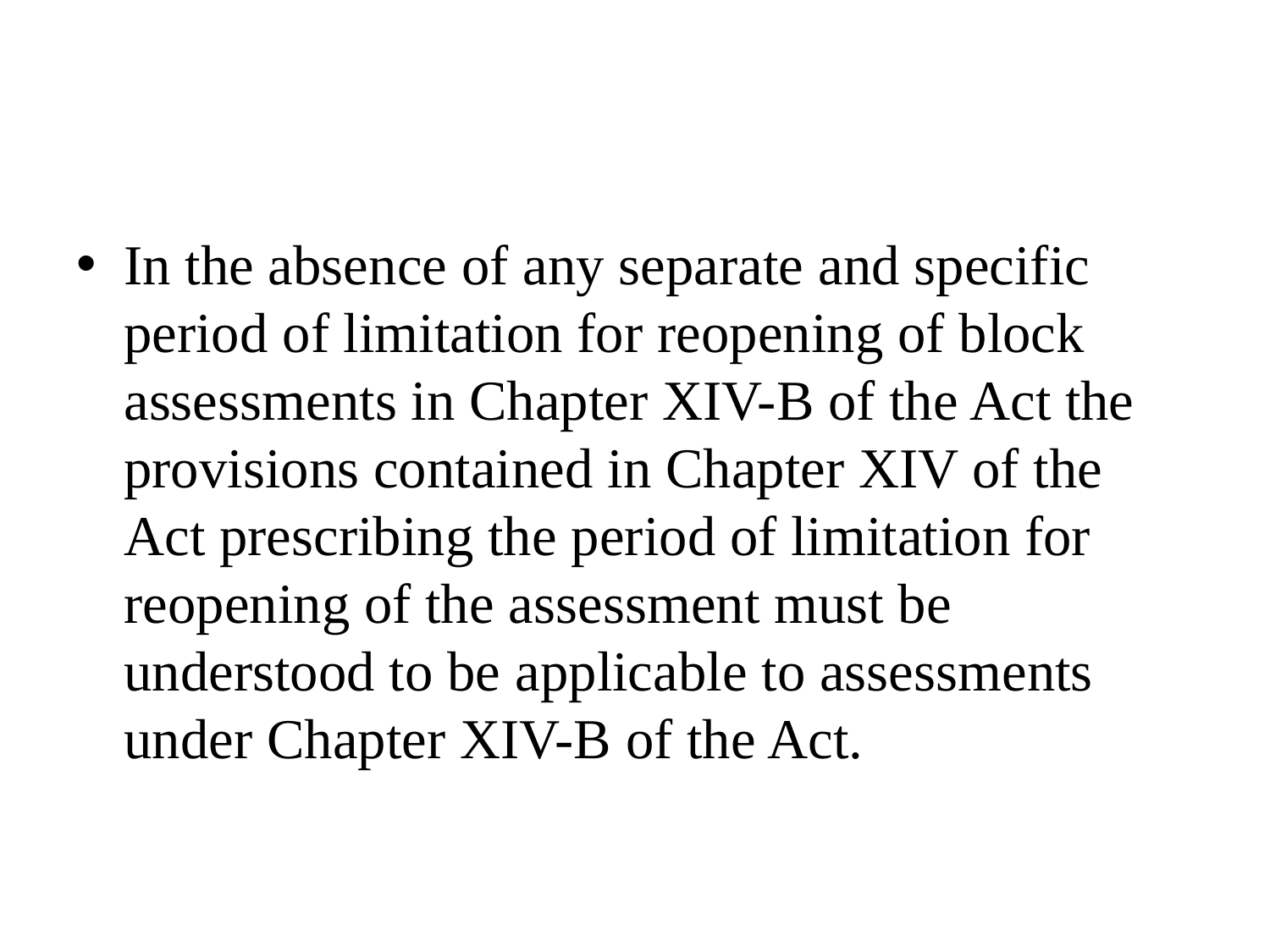

#
In the absence of any separate and specific period of limitation for reopening of block assessments in Chapter XIV-B of the Act the provisions contained in Chapter XIV of the Act prescribing the period of limitation for reopening of the assessment must be understood to be applicable to assessments under Chapter XIV-B of the Act.